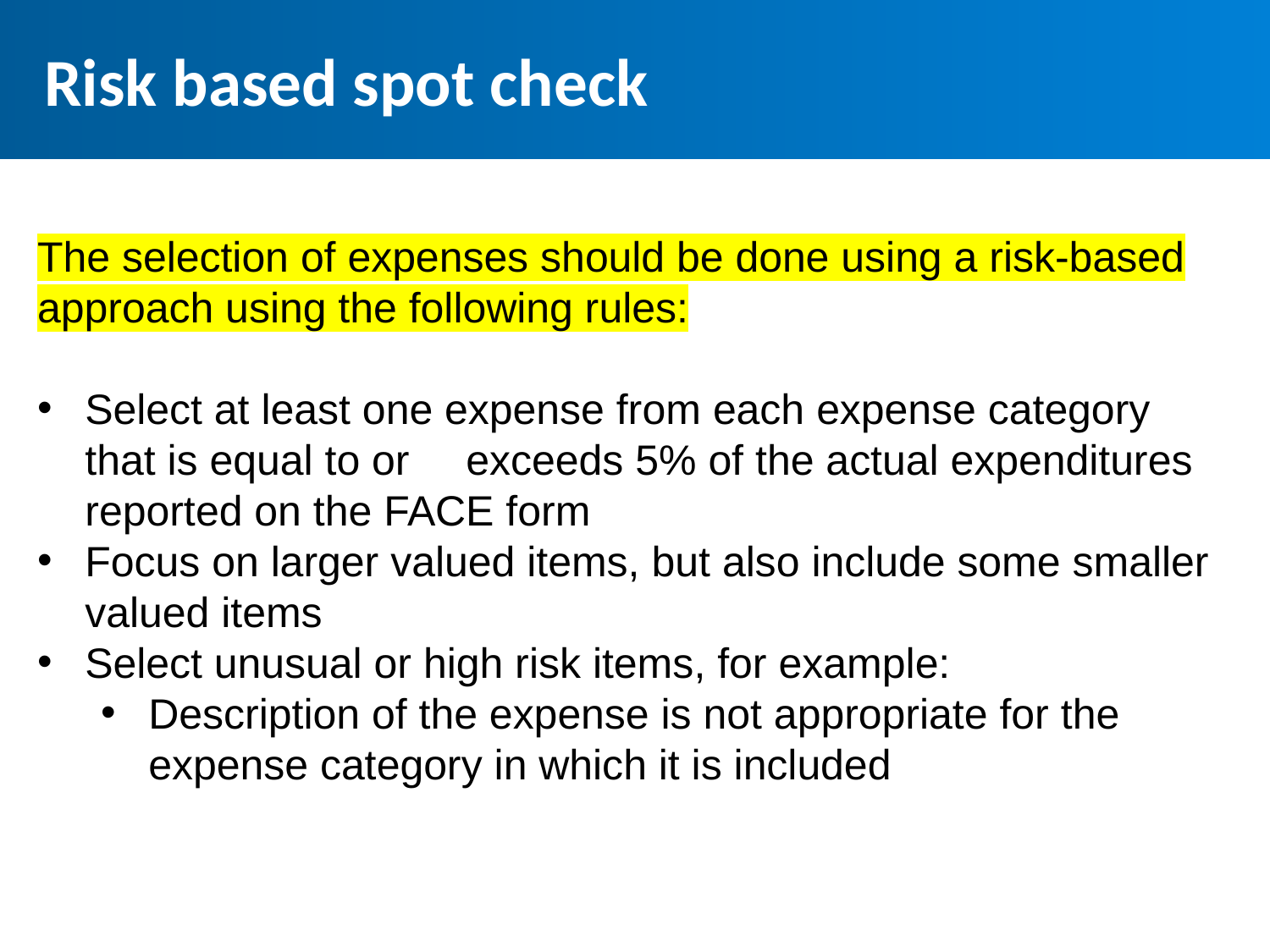

# Risk based spot check
Risk-Based Spot Checks

The selection of expenses should be done using a risk-based approach using the following rules:

Select at least one expense from each expense category that is equal to or 	exceeds 5% of the actual expenditures reported on the FACE form
Focus on larger valued items, but also include some smaller valued items
Select unusual or high risk items, for example:
Description of the expense is not appropriate for the expense category in which it is included